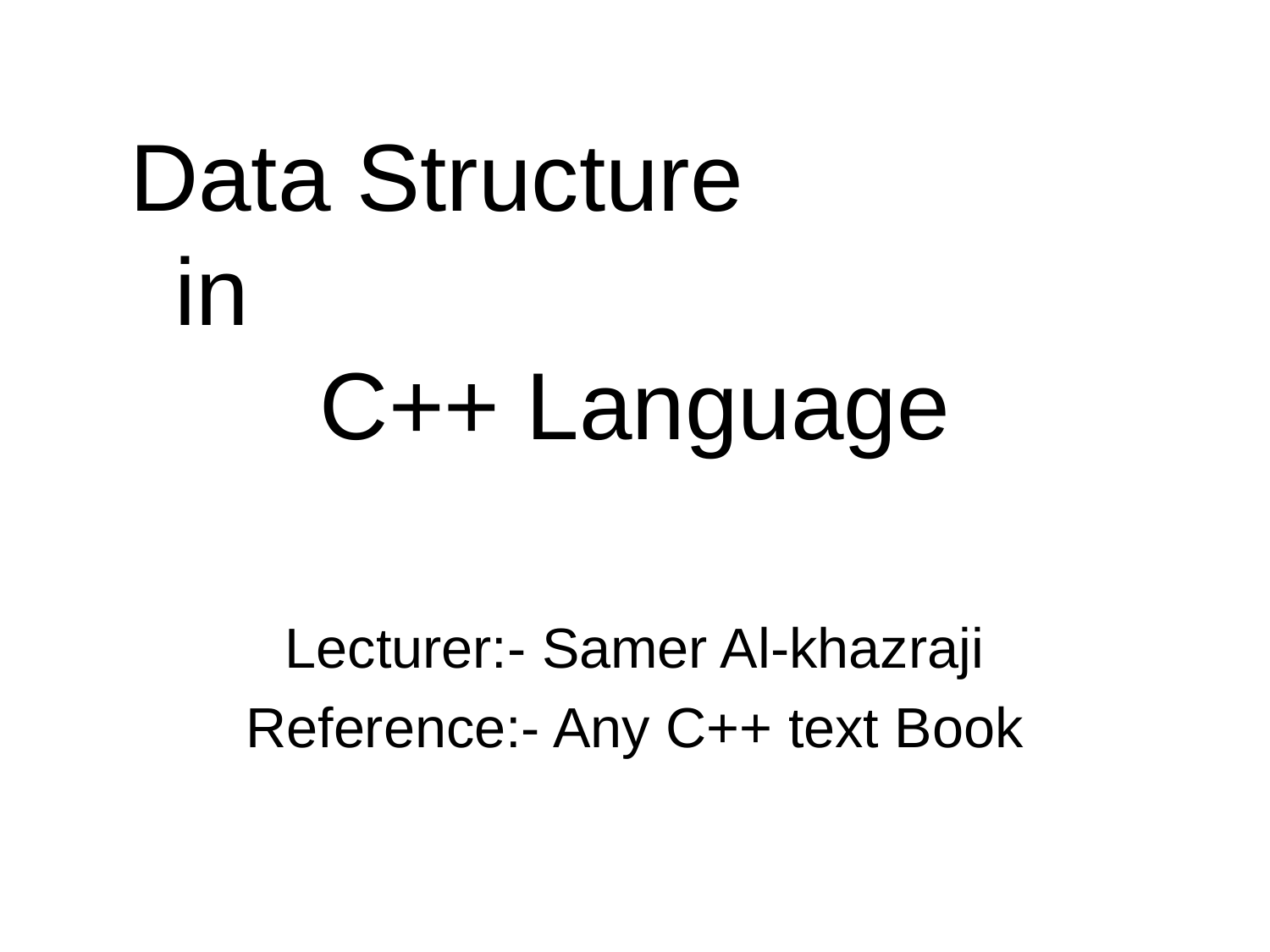

# Data Structure                in                                 C++ Language

Lecturer:- Samer Al-khazraji
Reference:- Any C++ text Book